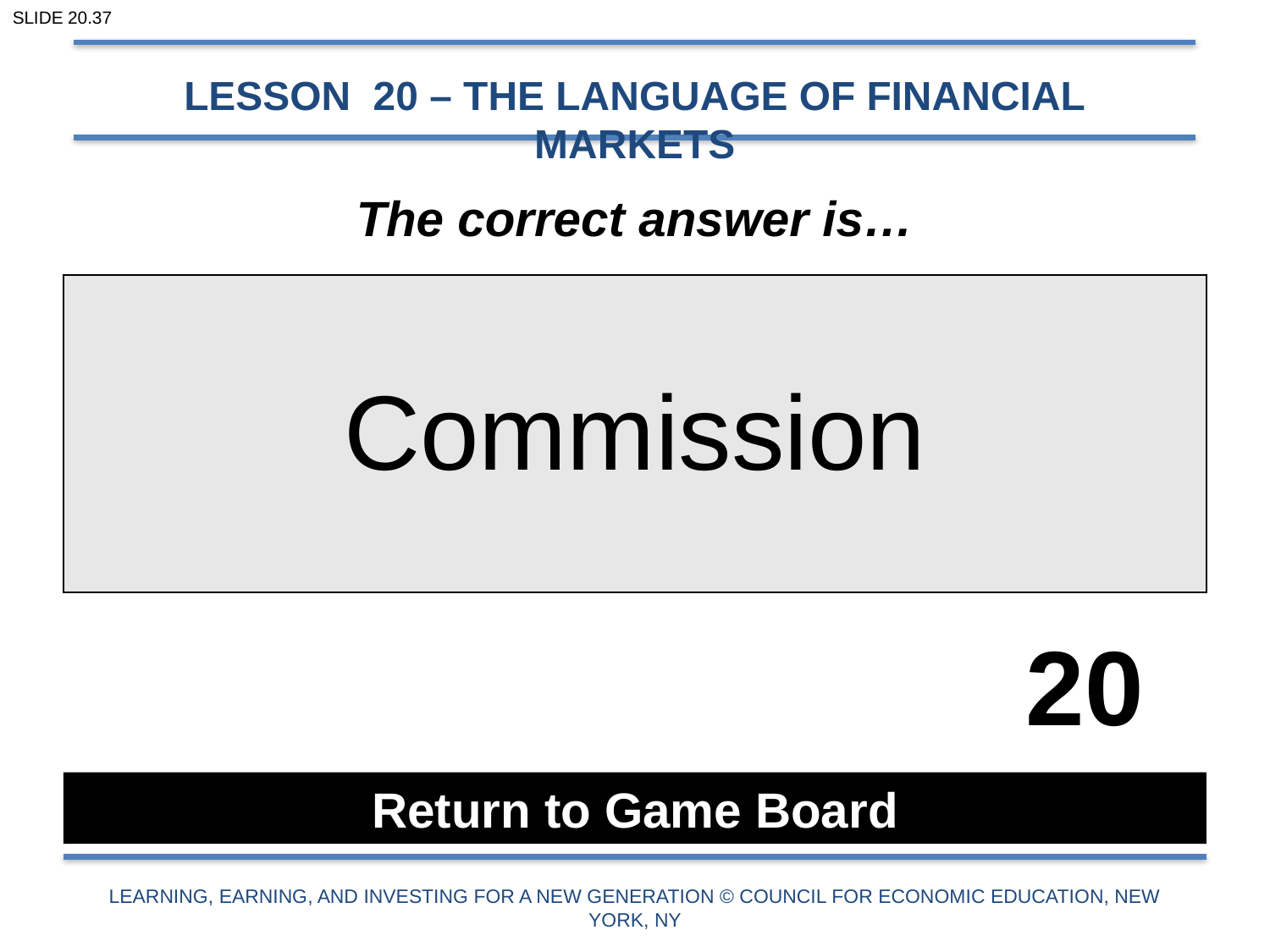

Slide 20.37
Lesson  20 – The Language of Financial Markets
# The correct answer is…
| Commission |
| --- |
20
Return to Game Board